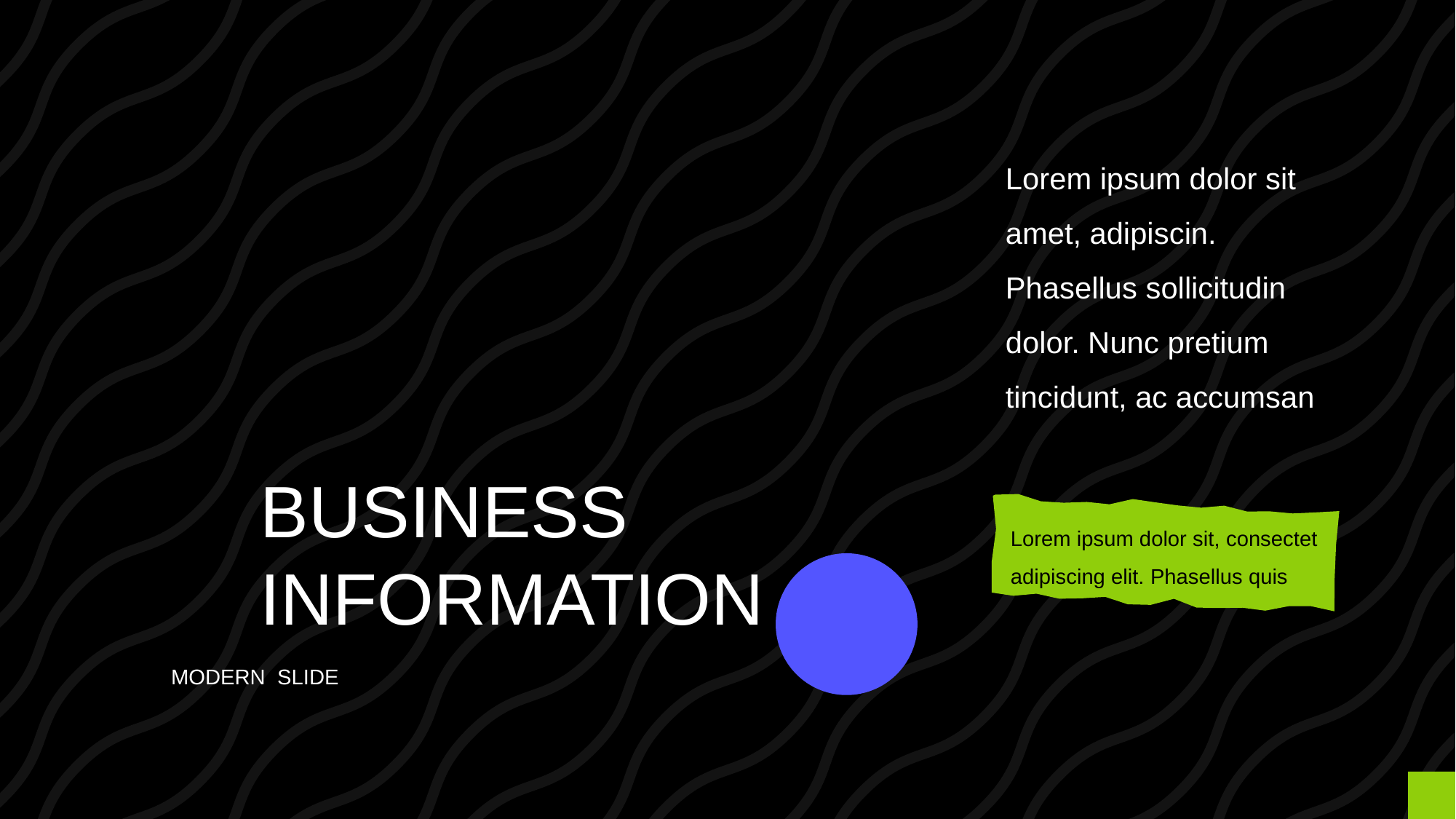

Lorem ipsum dolor sit amet, adipiscin. Phasellus sollicitudin dolor. Nunc pretium tincidunt, ac accumsan
BUSINESS
INFORMATION

Lorem ipsum dolor sit, consectet adipiscing elit. Phasellus quis

MODERN  SLIDE